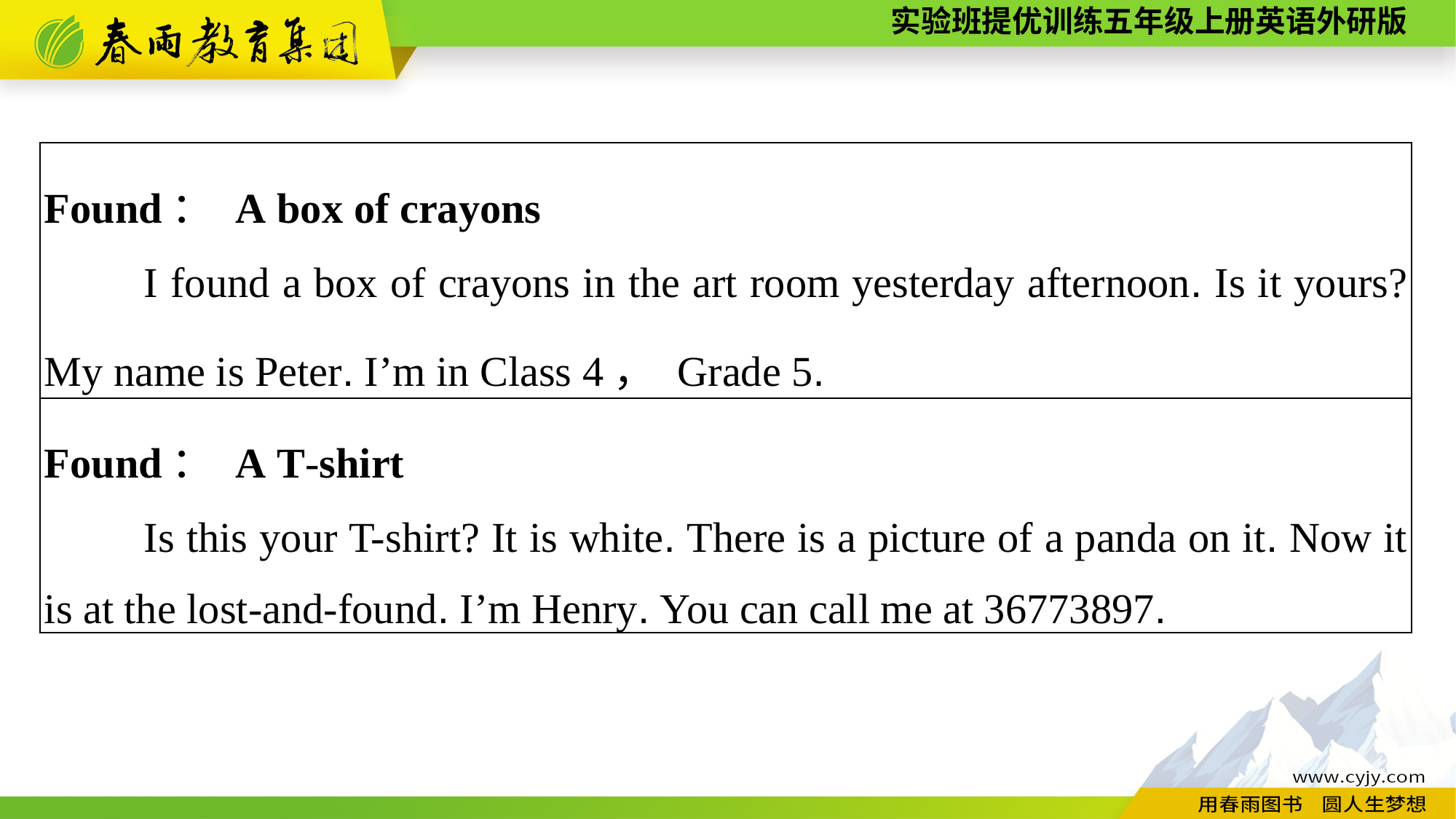

| Found： A box of crayons I found a box of crayons in the art room yesterday afternoon. Is it yours? My name is Peter. I’m in Class 4， Grade 5. |
| --- |
| Found： A T-shirt Is this your T-shirt? It is white. There is a picture of a panda on it. Now it is at the lost-and-found. I’m Henry. You can call me at 36773897. |